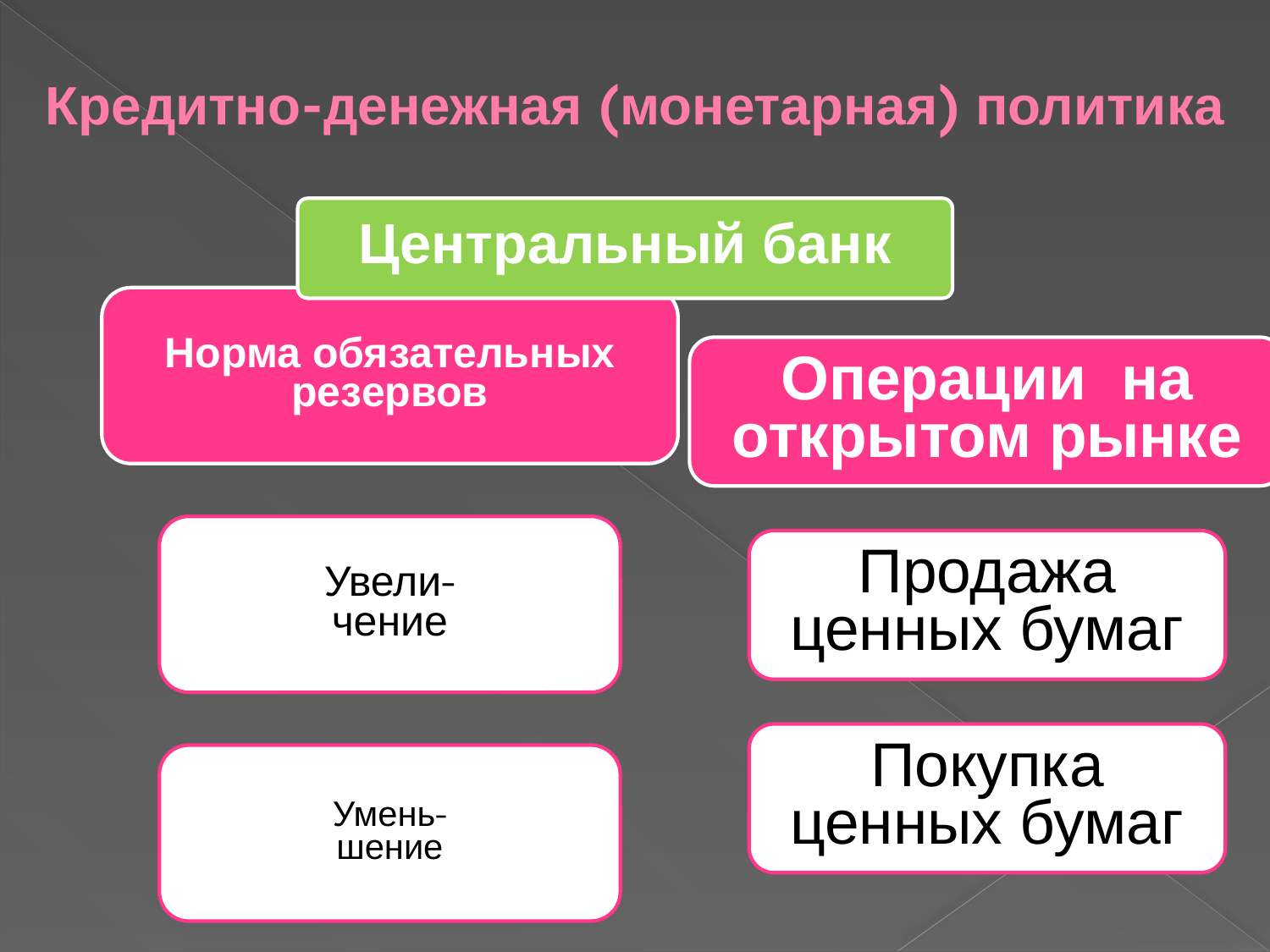

# Кредитно-денежная (монетарная) политика

Центральный банк
Норма обязательных резервов
Увели-
чение
Умень-
шение
Увели-
чение
Умень-
шение
Операции  на открытом рынке
Продажа ценных бумаг
Покупка ценных бумаг